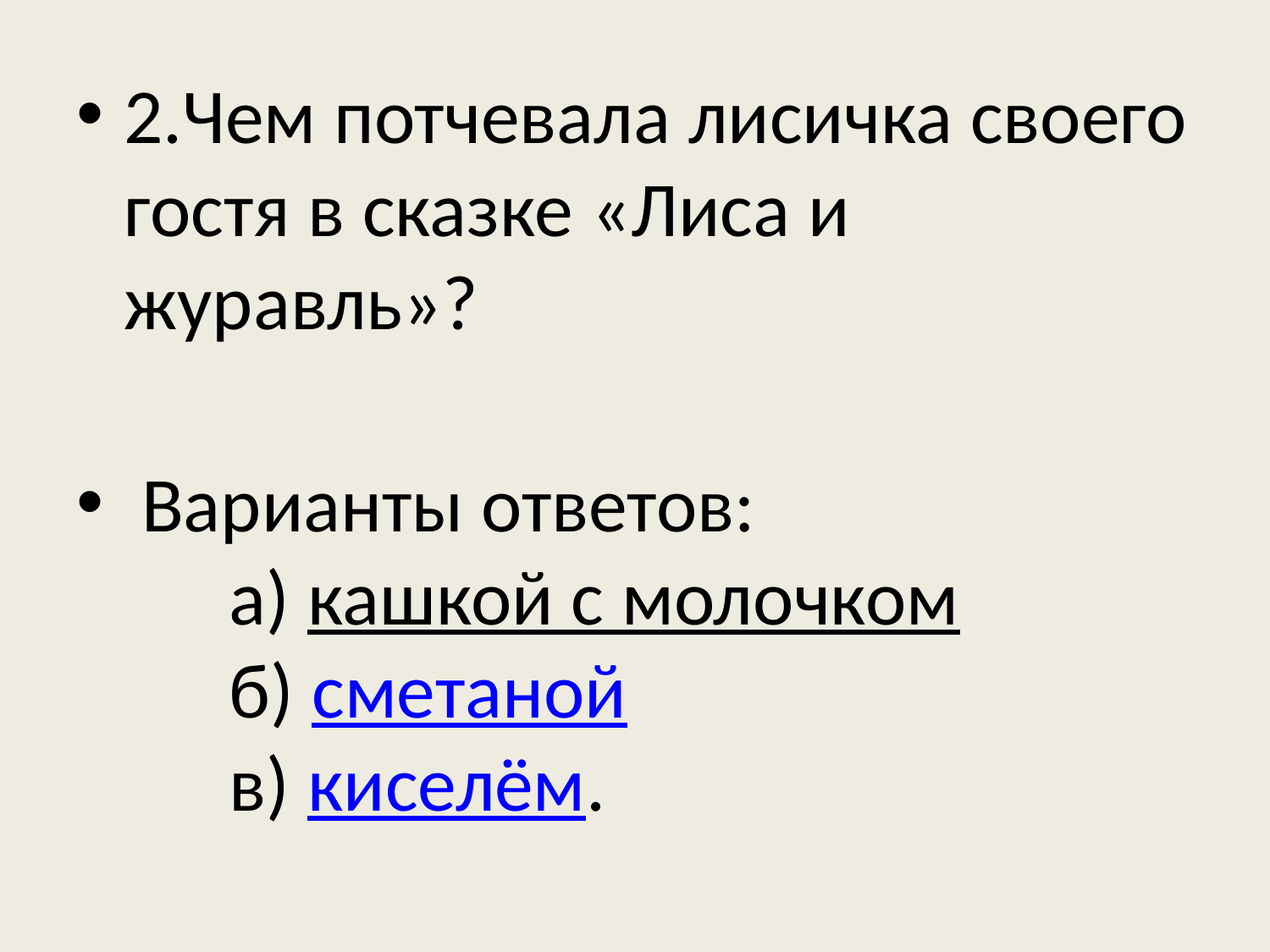

2.Чем потчевала лисичка своего гостя в сказке «Лиса и журавль»?
 Варианты ответов:
      а) кашкой с молочком
      б) сметаной
      в) киселём.